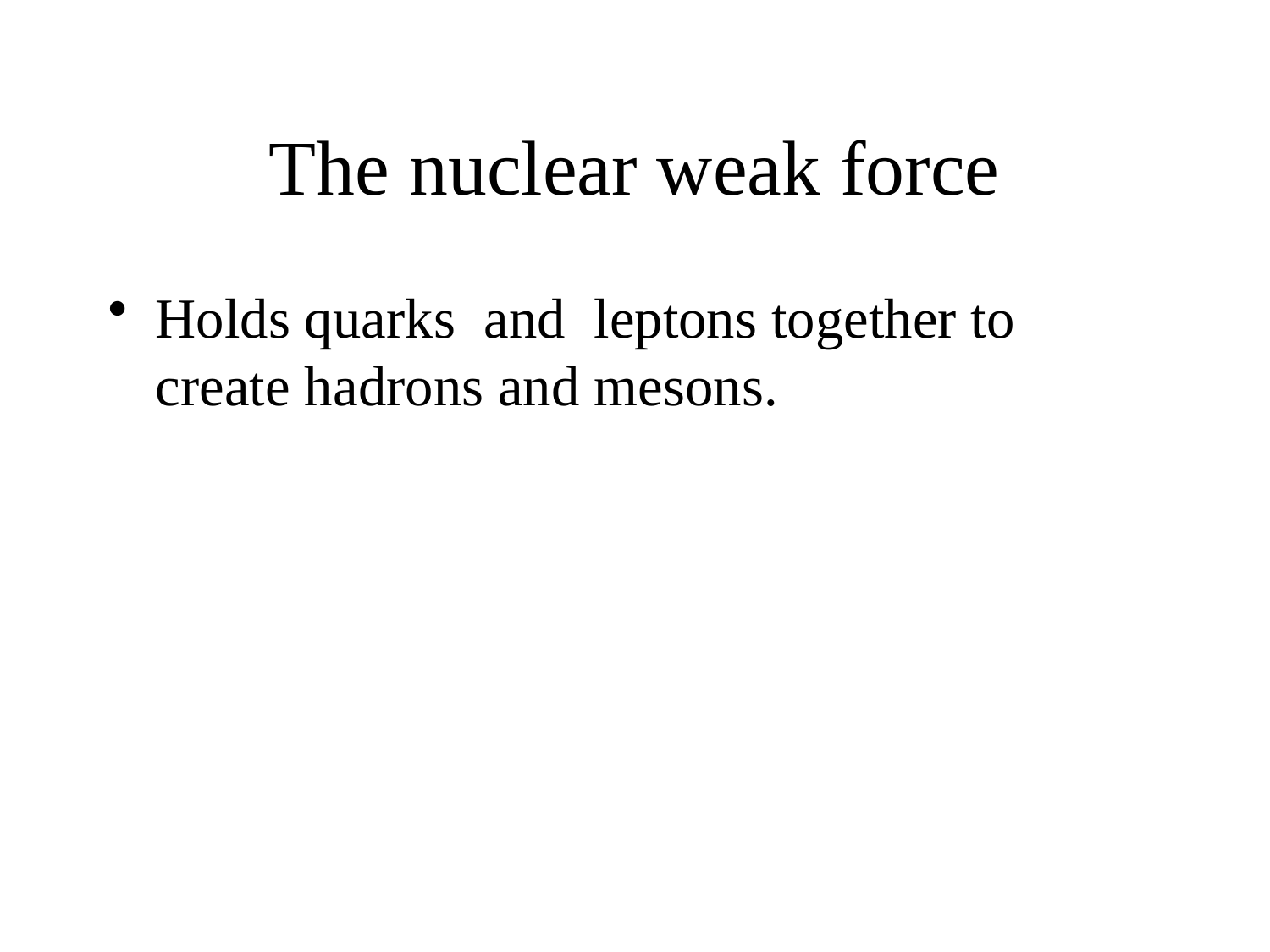

# The nuclear weak force
Holds quarks  and  leptons together to create hadrons and mesons.